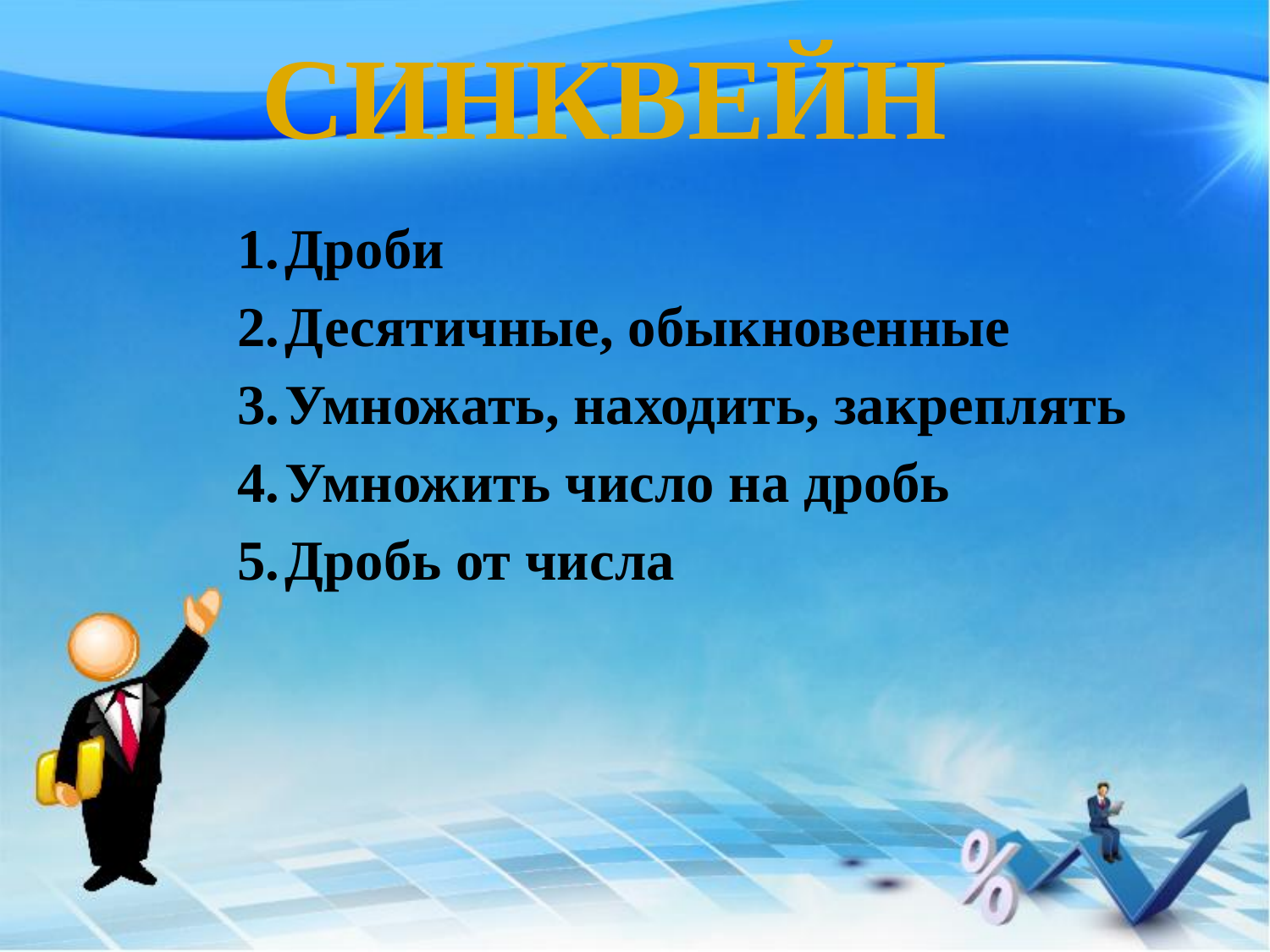

синквейн
Дроби
Десятичные, обыкновенные
Умножать, находить, закреплять
Умножить число на дробь
Дробь от числа